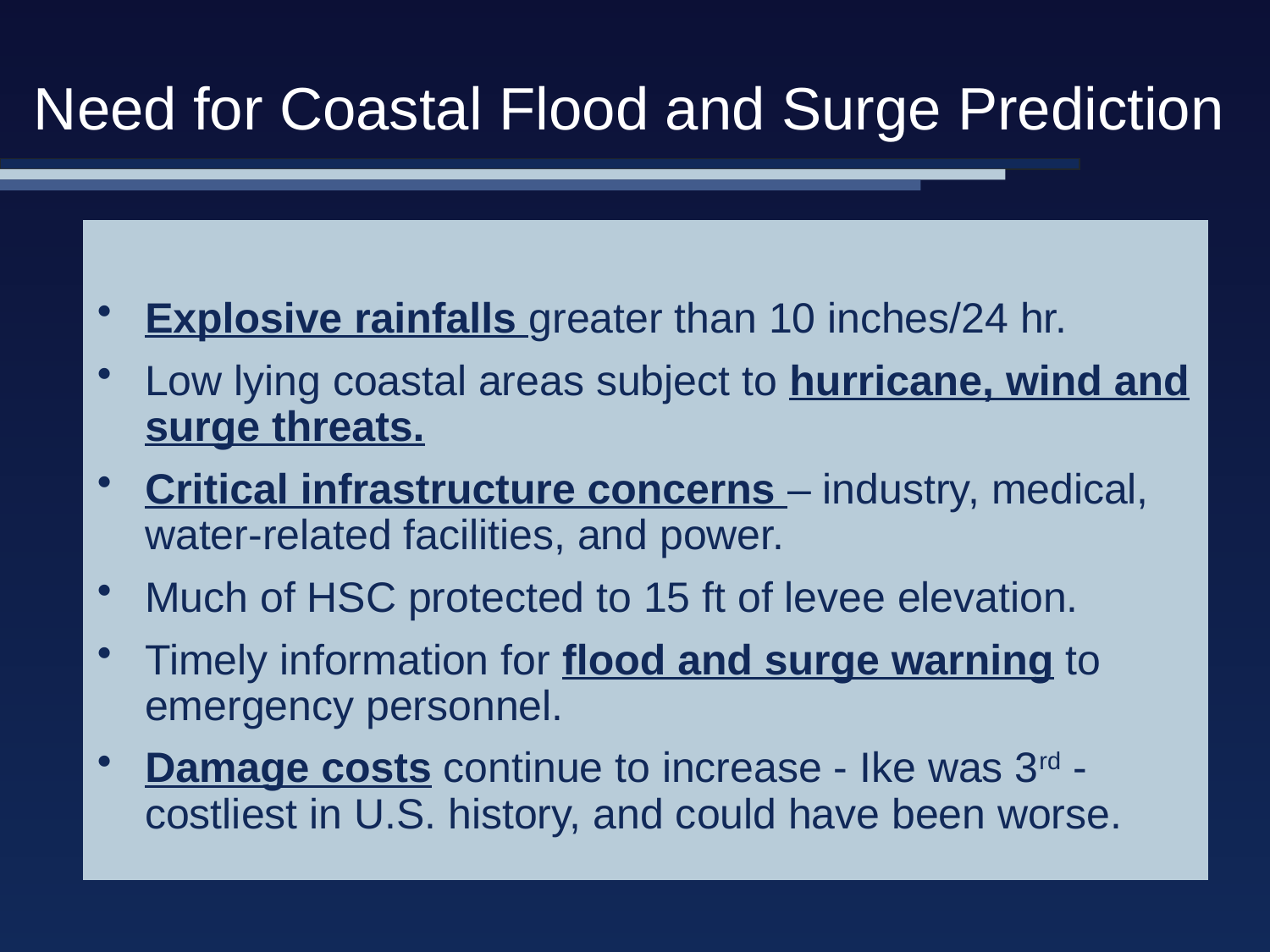

Need for Coastal Flood and Surge Prediction

Explosive rainfalls greater than 10 inches/24 hr.
Low lying coastal areas subject to hurricane, wind and surge threats.
Critical infrastructure concerns – industry, medical, water-related facilities, and power.
Much of HSC protected to 15 ft of levee elevation.
Timely information for flood and surge warning to emergency personnel.
Damage costs continue to increase - Ike was 3rd -costliest in U.S. history, and could have been worse.